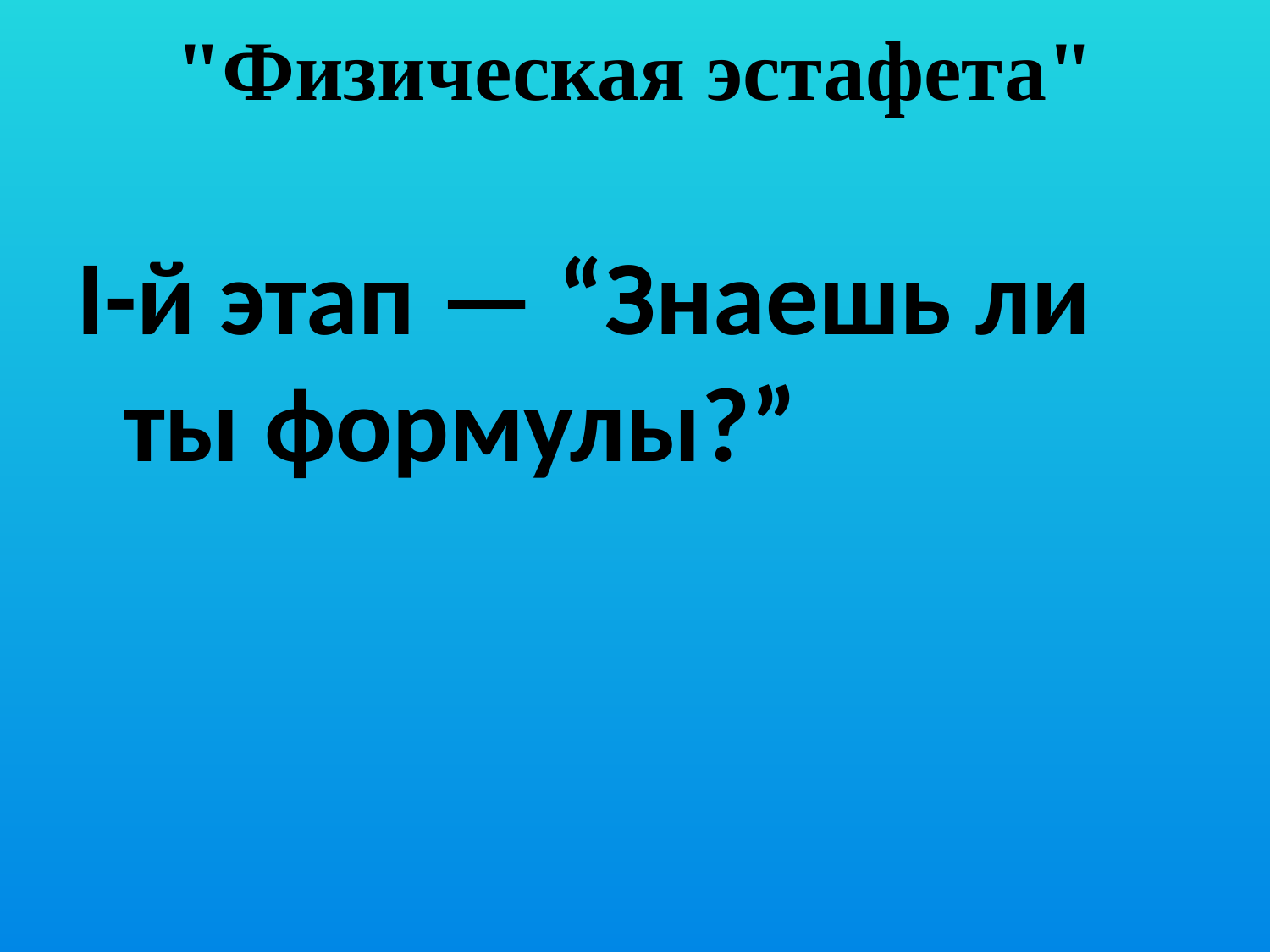

# "Физическая эстафета"
I-й этап — “Знаешь ли ты формулы?”